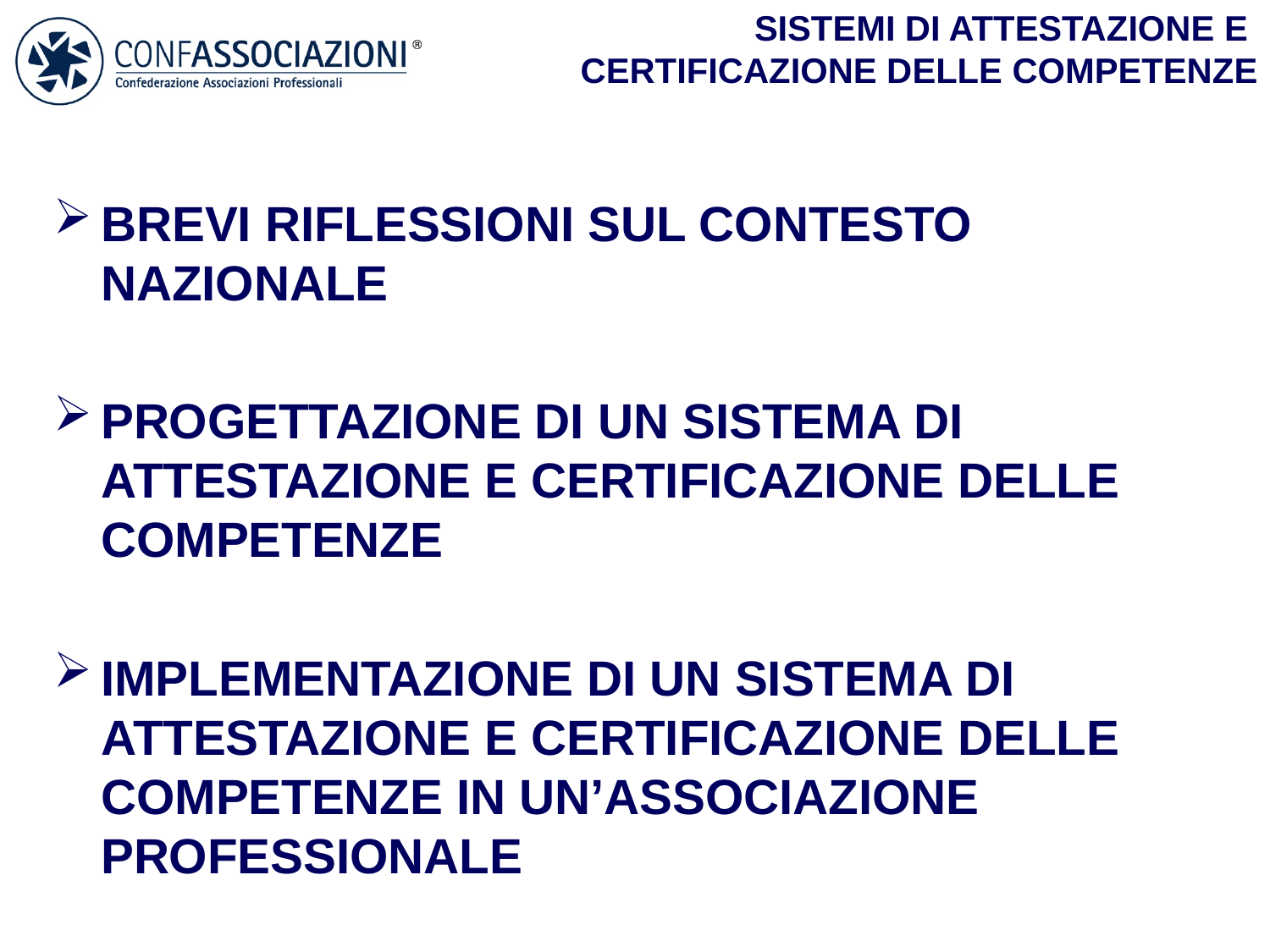

SISTEMI DI ATTESTAZIONE E
CERTIFICAZIONE DELLE COMPETENZE
BREVI RIFLESSIONI SUL CONTESTO NAZIONALE

PROGETTAZIONE DI UN SISTEMA DI ATTESTAZIONE E CERTIFICAZIONE DELLE COMPETENZE

IMPLEMENTAZIONE DI UN SISTEMA DI ATTESTAZIONE E CERTIFICAZIONE DELLE COMPETENZE IN UN’ASSOCIAZIONE PROFESSIONALE